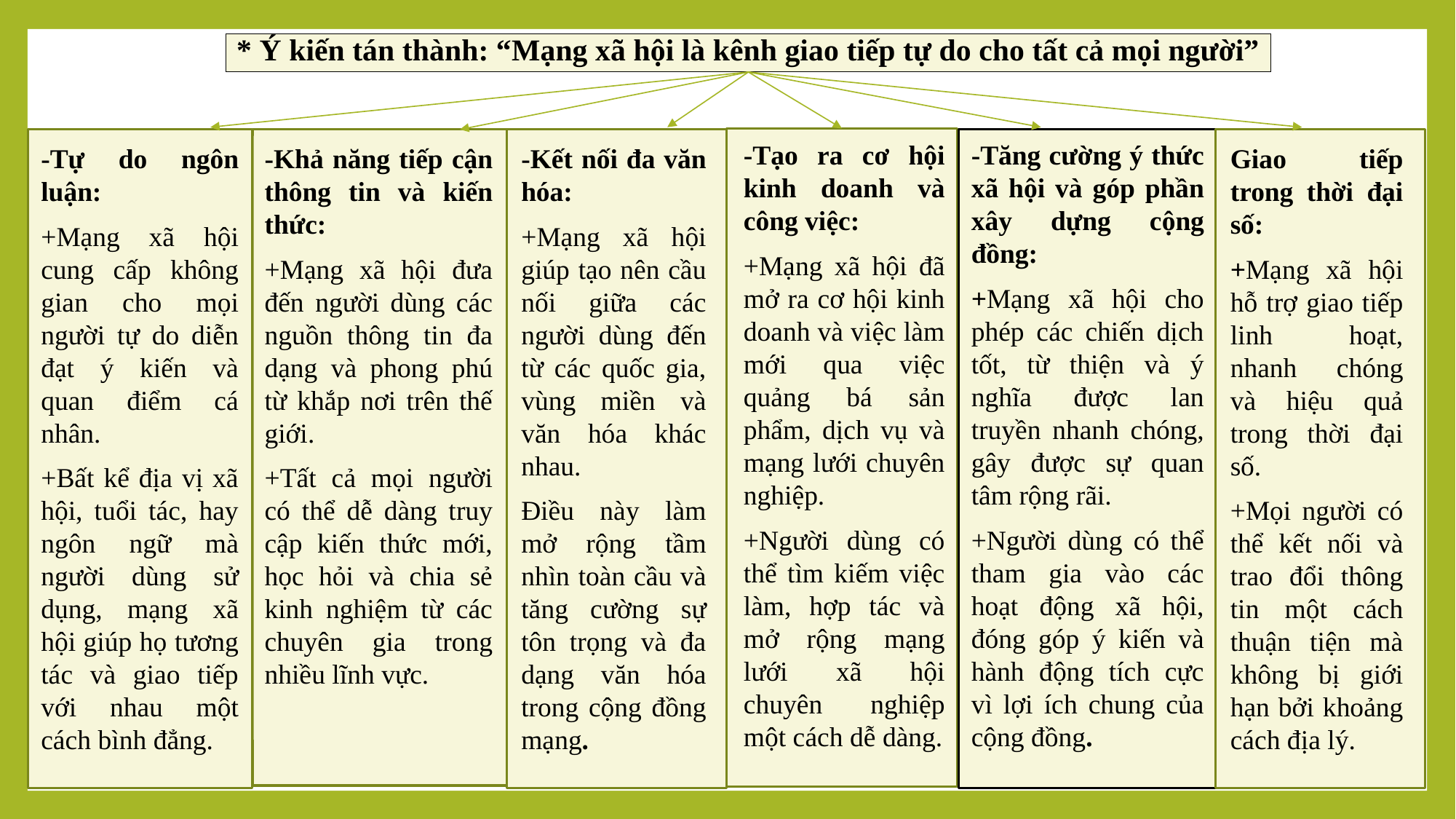

* Ý kiến tán thành: “Mạng xã hội là kênh giao tiếp tự do cho tất cả mọi người”

-Tạo ra cơ hội kinh doanh và công việc:
+Mạng xã hội đã mở ra cơ hội kinh doanh và việc làm mới qua việc quảng bá sản phẩm, dịch vụ và mạng lưới chuyên nghiệp.
+Người dùng có thể tìm kiếm việc làm, hợp tác và mở rộng mạng lưới xã hội chuyên nghiệp một cách dễ dàng.
-Tăng cường ý thức xã hội và góp phần xây dựng cộng đồng:
+Mạng xã hội cho phép các chiến dịch tốt, từ thiện và ý nghĩa được lan truyền nhanh chóng, gây được sự quan tâm rộng rãi.
+Người dùng có thể tham gia vào các hoạt động xã hội, đóng góp ý kiến và hành động tích cực vì lợi ích chung của cộng đồng.
-Tự do ngôn luận:
+Mạng xã hội cung cấp không gian cho mọi người tự do diễn đạt ý kiến và quan điểm cá nhân.
+Bất kể địa vị xã hội, tuổi tác, hay ngôn ngữ mà người dùng sử dụng, mạng xã hội giúp họ tương tác và giao tiếp với nhau một cách bình đẳng.
-Khả năng tiếp cận thông tin và kiến thức:
+Mạng xã hội đưa đến người dùng các nguồn thông tin đa dạng và phong phú từ khắp nơi trên thế giới.
+Tất cả mọi người có thể dễ dàng truy cập kiến thức mới, học hỏi và chia sẻ kinh nghiệm từ các chuyên gia trong nhiều lĩnh vực.

-Kết nối đa văn hóa:
+Mạng xã hội giúp tạo nên cầu nối giữa các người dùng đến từ các quốc gia, vùng miền và văn hóa khác nhau.
Điều này làm mở rộng tầm nhìn toàn cầu và tăng cường sự tôn trọng và đa dạng văn hóa trong cộng đồng mạng.
Giao tiếp trong thời đại số:
+Mạng xã hội hỗ trợ giao tiếp linh hoạt, nhanh chóng và hiệu quả trong thời đại số.
+Mọi người có thể kết nối và trao đổi thông tin một cách thuận tiện mà không bị giới hạn bởi khoảng cách địa lý.